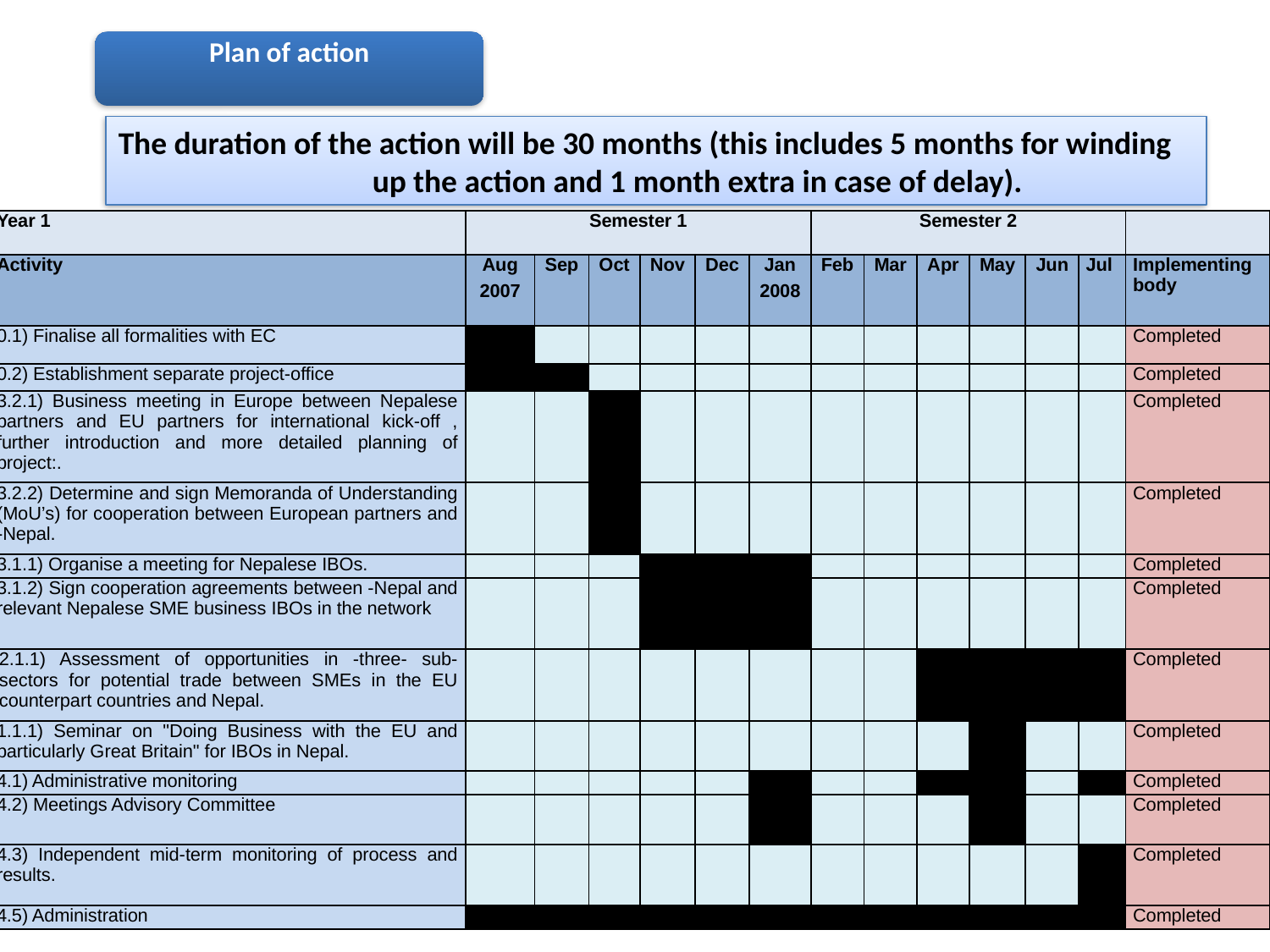

Plan of action
The duration of the action will be 30 months (this includes 5 months for winding 		up the action and 1 month extra in case of delay).
| Year 1 | Semester 1 |  |  |  |  |  | Semester 2 |  |  |  |  |  |  |
| --- | --- | --- | --- | --- | --- | --- | --- | --- | --- | --- | --- | --- | --- |
| Activity | Aug 2007 | Sep | Oct | Nov | Dec | Jan 2008 | Feb | Mar | Apr | May | Jun | Jul | Implementing body |
| 0.1) Finalise all formalities with EC |  |  |  |  |  |  |  |  |  |  |  |  | Completed |
| 0.2) Establishment separate project-office |  |  |  |  |  |  |  |  |  |  |  |  | Completed |
| 3.2.1) Business meeting in Europe between Nepalese partners and EU partners for international kick-off , further introduction and more detailed planning of project:. |  |  |  |  |  |  |  |  |  |  |  |  | Completed |
| 3.2.2) Determine and sign Memoranda of Understanding (MoU’s) for cooperation between European partners and -Nepal. |  |  |  |  |  |  |  |  |  |  |  |  | Completed |
| 3.1.1) Organise a meeting for Nepalese IBOs. |  |  |  |  |  |  |  |  |  |  |  |  | Completed |
| 3.1.2) Sign cooperation agreements between -Nepal and relevant Nepalese SME business IBOs in the network |  |  |  |  |  |  |  |  |  |  |  |  | Completed |
| 2.1.1) Assessment of opportunities in -three- sub-sectors for potential trade between SMEs in the EU counterpart countries and Nepal. |  |  |  |  |  |  |  |  |  |  |  |  | Completed |
| 1.1.1) Seminar on "Doing Business with the EU and particularly Great Britain" for IBOs in Nepal. |  |  |  |  |  |  |  |  |  |  |  |  | Completed |
| 4.1) Administrative monitoring |  |  |  |  |  |  |  |  |  |  |  |  | Completed |
| 4.2) Meetings Advisory Committee |  |  |  |  |  |  |  |  |  |  |  |  | Completed |
| 4.3) Independent mid-term monitoring of process and results. |  |  |  |  |  |  |  |  |  |  |  |  | Completed |
| 4.5) Administration |  |  |  |  |  |  |  |  |  |  |  |  | Completed |